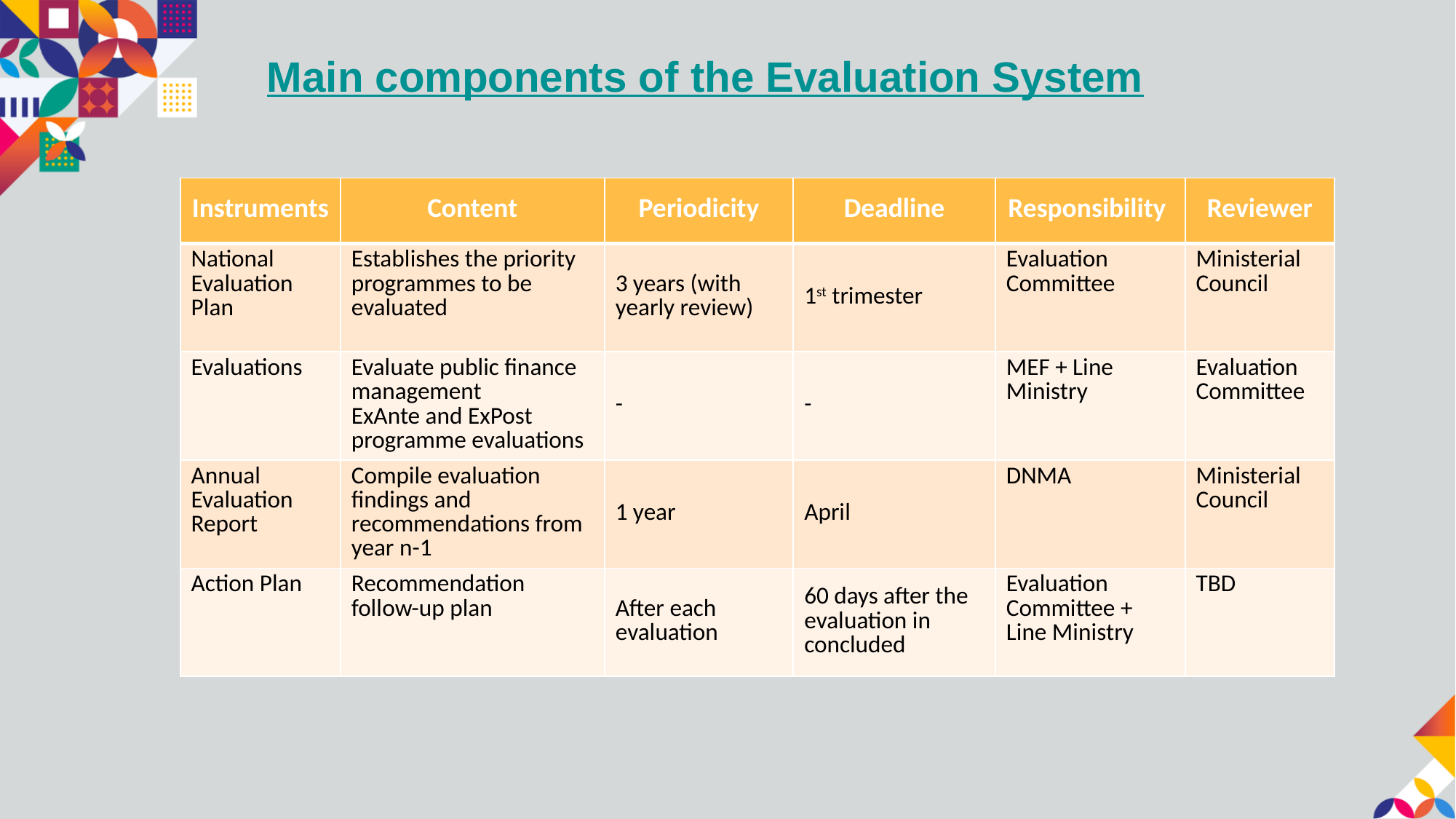

# Main components of the Evaluation System
| Instruments | Content | Periodicity | Deadline | Responsibility | Reviewer |
| --- | --- | --- | --- | --- | --- |
| National Evaluation Plan | Establishes the priority programmes to be evaluated | 3 years (with yearly review) | 1st trimester | Evaluation Committee | Ministerial Council |
| Evaluations | Evaluate public finance management ExAnte and ExPost programme evaluations | - | - | MEF + Line Ministry | Evaluation Committee |
| Annual Evaluation Report | Compile evaluation findings and recommendations from year n-1 | 1 year | April | DNMA | Ministerial Council |
| Action Plan | Recommendation follow-up plan | After each evaluation | 60 days after the evaluation in concluded | Evaluation Committee + Line Ministry | TBD |